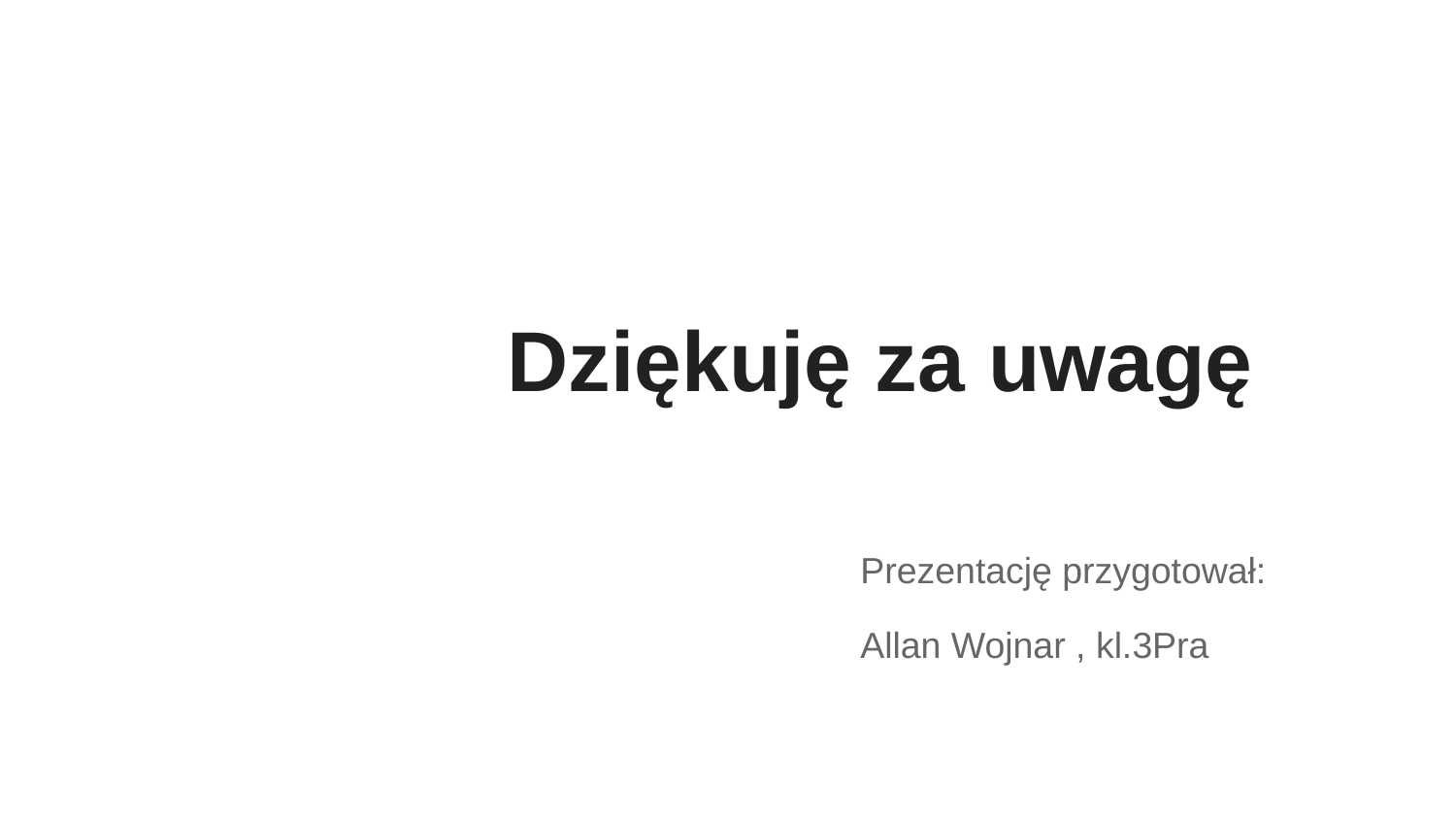

# Dziękuję za uwagę
Prezentację przygotował:
Allan Wojnar , kl.3Pra